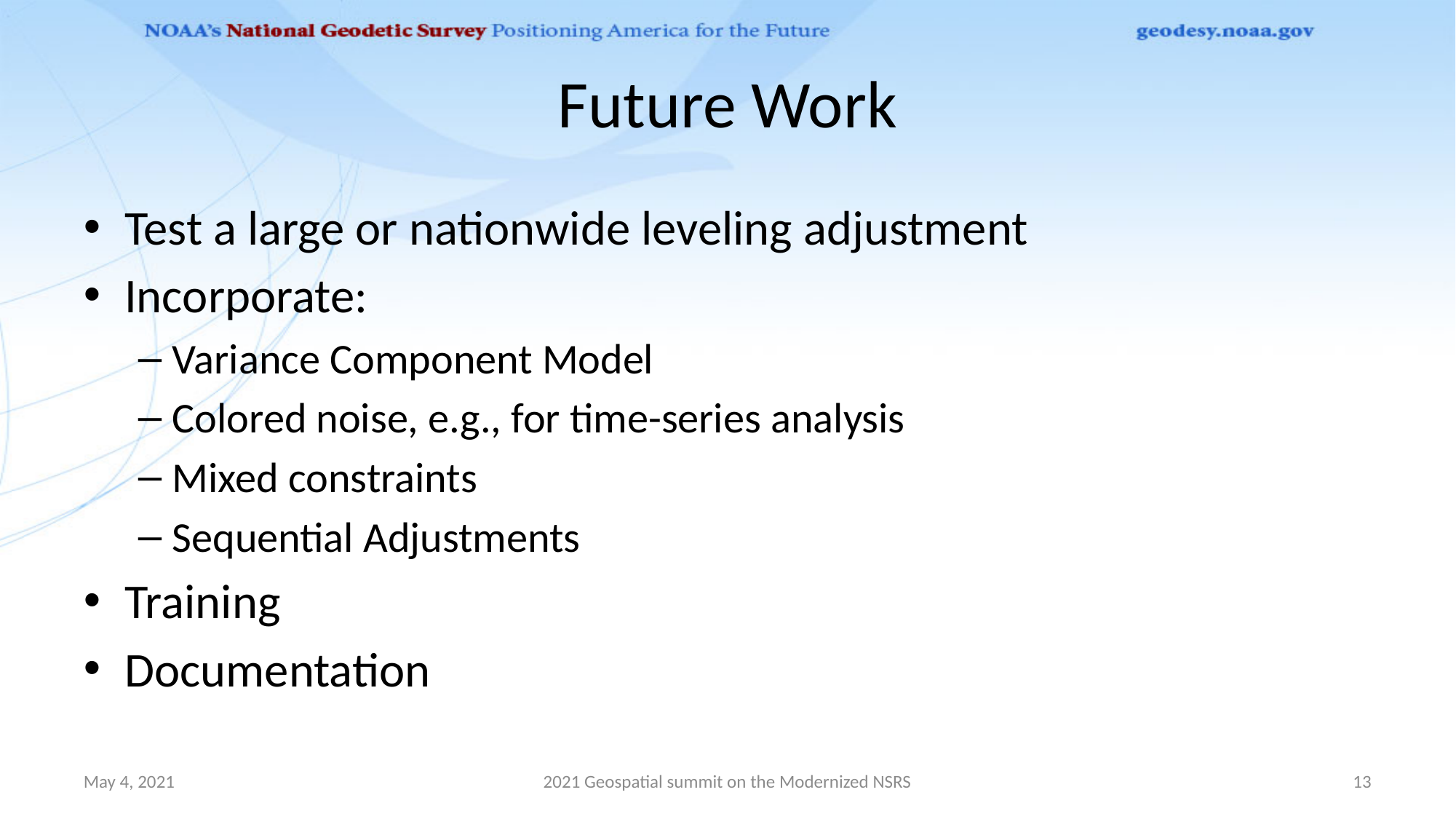

# Future Work
Test a large or nationwide leveling adjustment
Incorporate:
Variance Component Model
Colored noise, e.g., for time-series analysis
Mixed constraints
Sequential Adjustments
Training
Documentation
May 4, 2021
2021 Geospatial summit on the Modernized NSRS
13